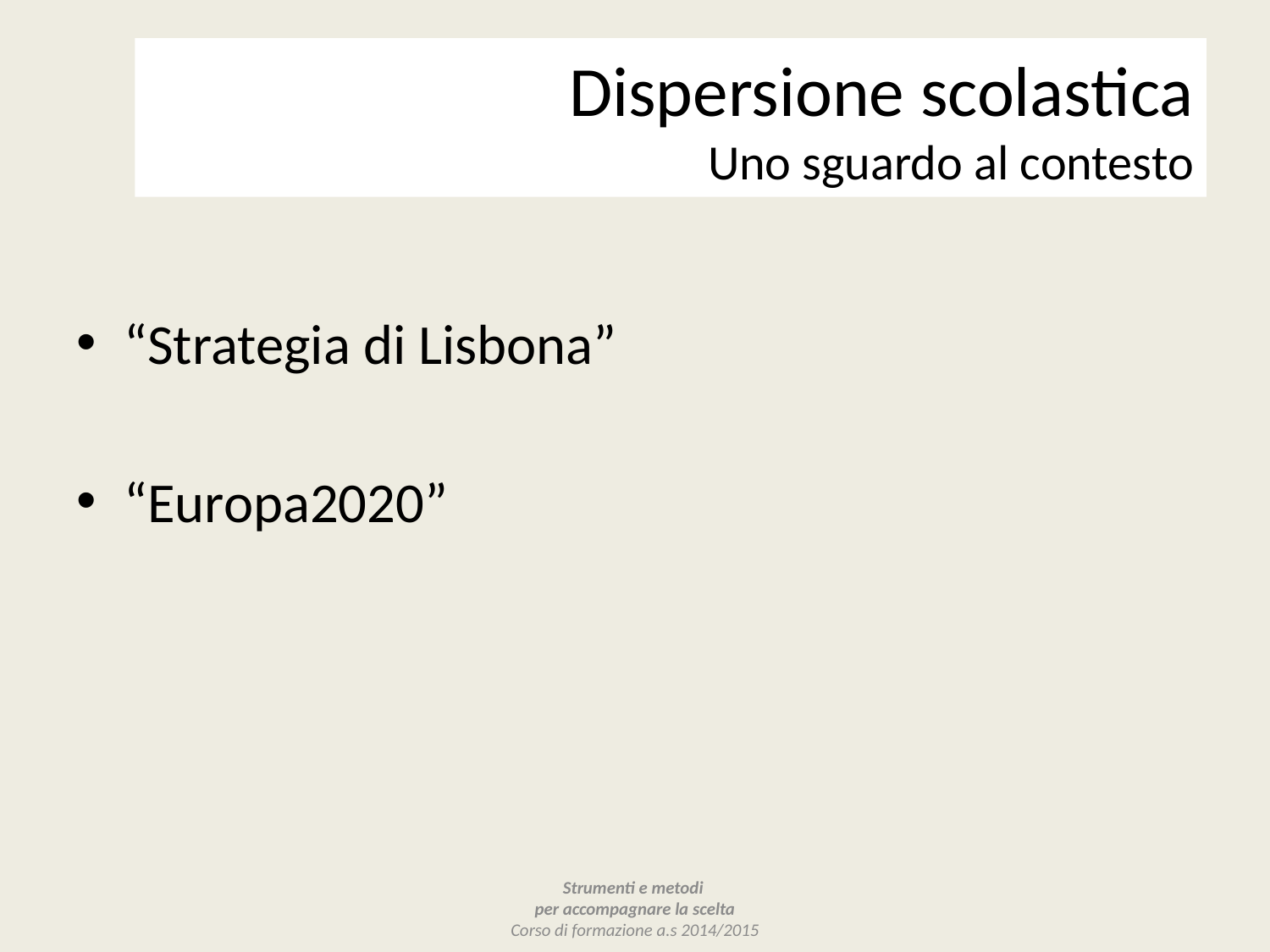

# Dispersione scolastica Uno sguardo al contesto

“Strategia di Lisbona”

“Europa2020”

Strumenti e metodi
per accompagnare la scelta
Corso di formazione a.s 2014/2015